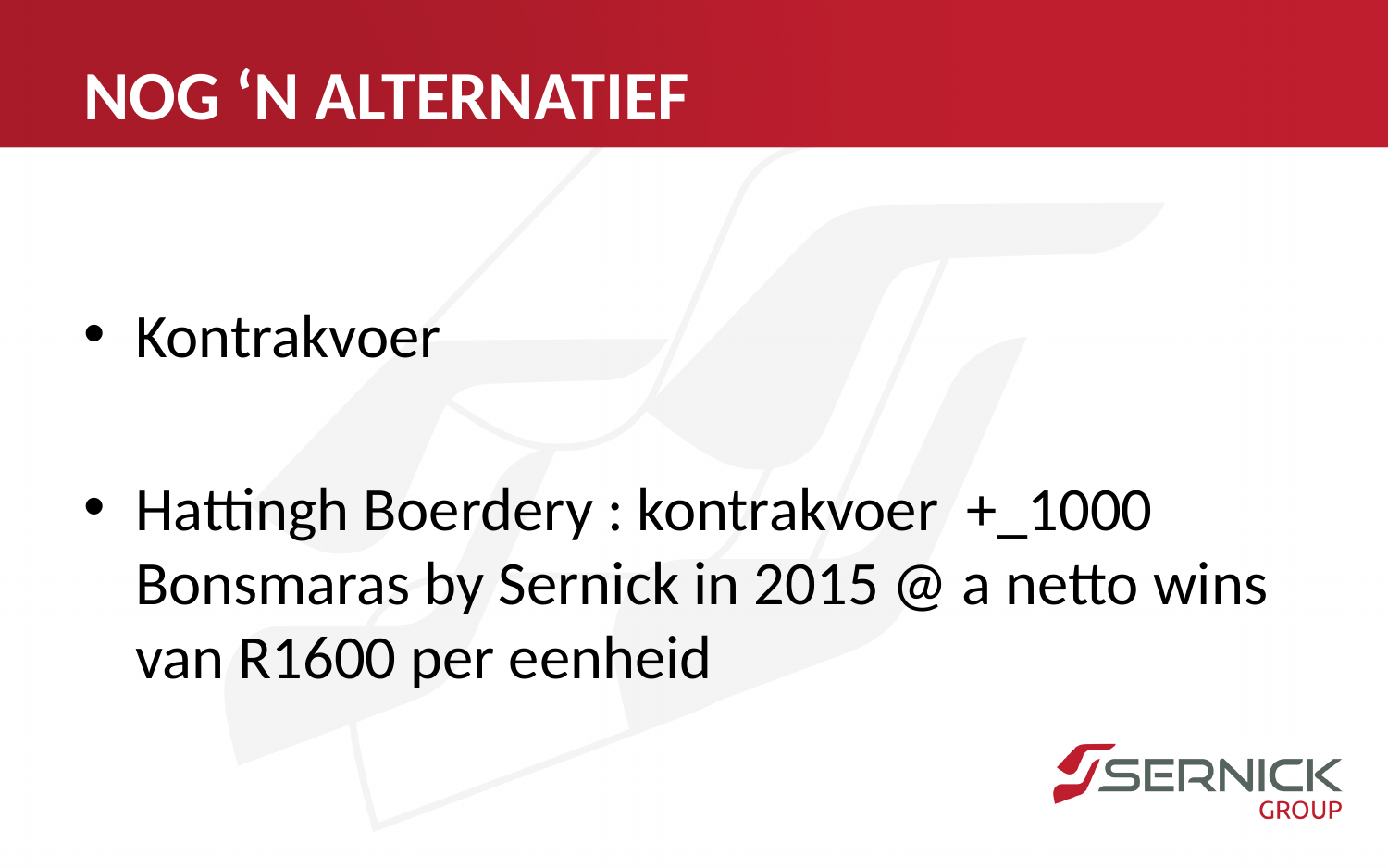

# NOG ‘N ALTERNATIEF

Kontrakvoer

Hattingh Boerdery : kontrakvoer  +_1000 Bonsmaras by Sernick in 2015 @ a netto wins van R1600 per eenheid